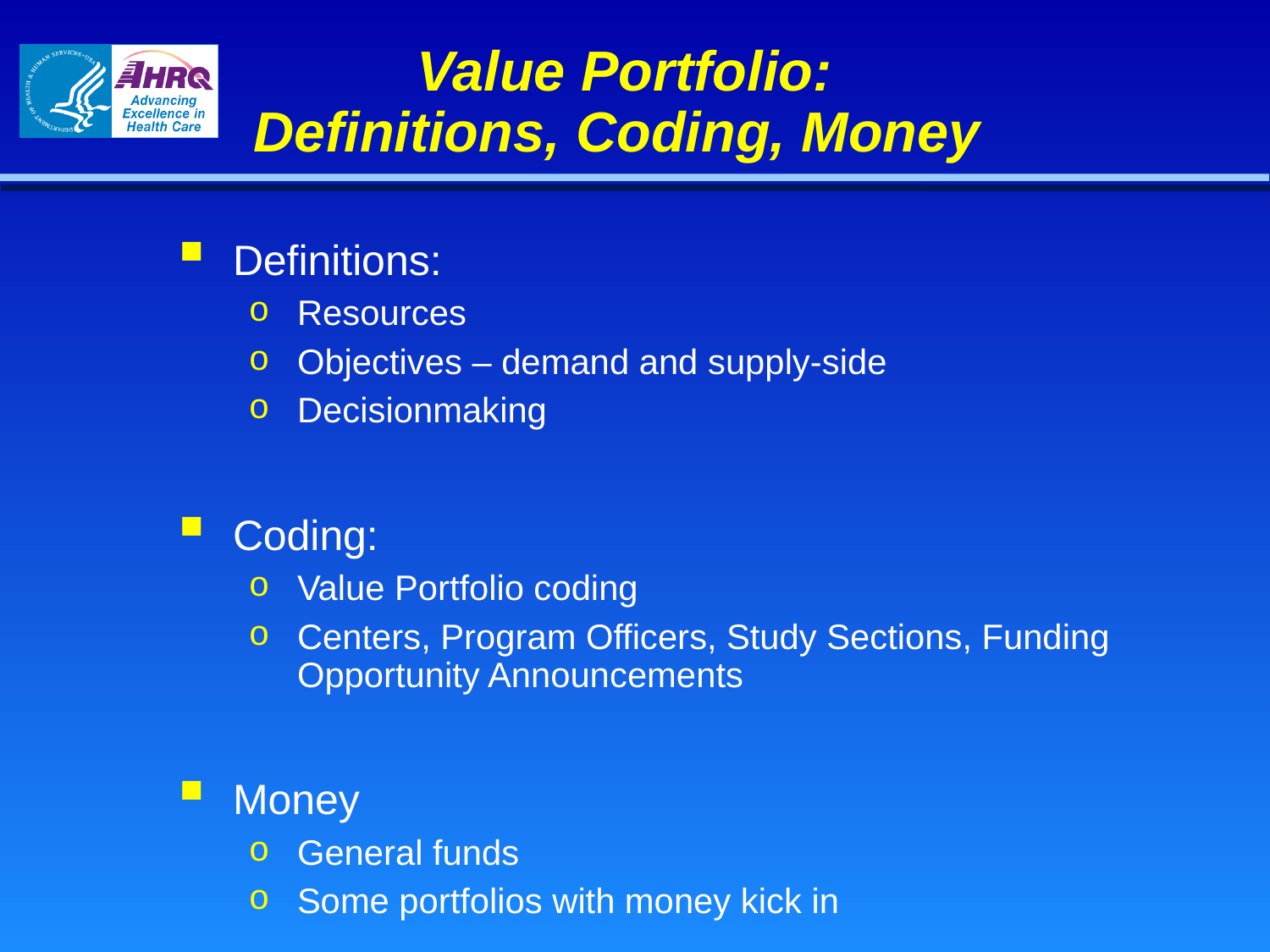

# Value Portfolio:
Definitions, Coding, Money
Definitions:
Resources
Objectives – demand and supply-side
Decisionmaking

Coding:
Value Portfolio coding
Centers, Program Officers, Study Sections, Funding Opportunity Announcements

Money
General funds
Some portfolios with money kick in